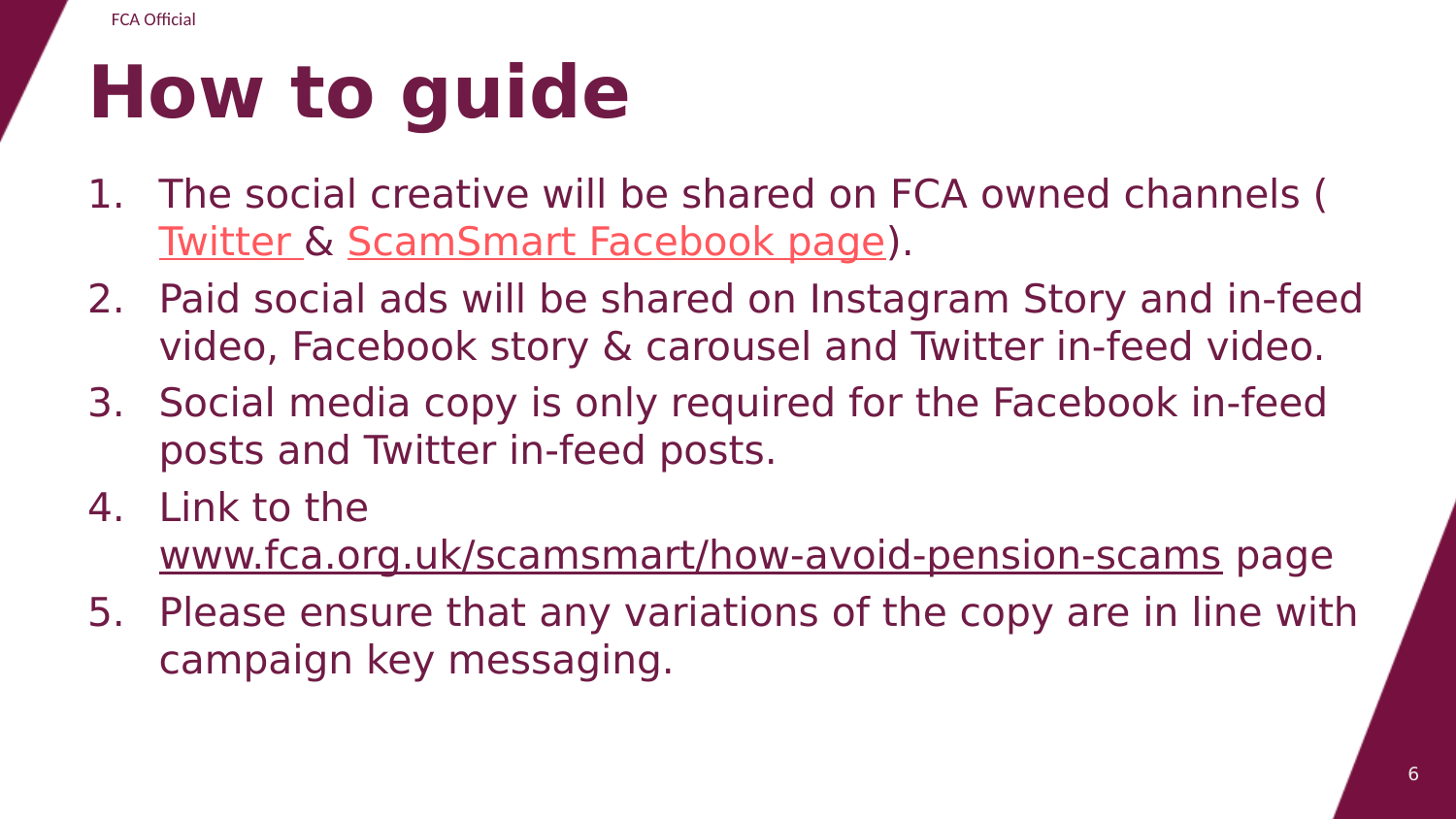

# How to guide
The social creative will be shared on FCA owned channels (Twitter & ScamSmart Facebook page).
Paid social ads will be shared on Instagram Story and in-feed video, Facebook story & carousel and Twitter in-feed video.
Social media copy is only required for the Facebook in-feed posts and Twitter in-feed posts.
Link to the www.fca.org.uk/scamsmart/how-avoid-pension-scams page
Please ensure that any variations of the copy are in line with campaign key messaging.
6